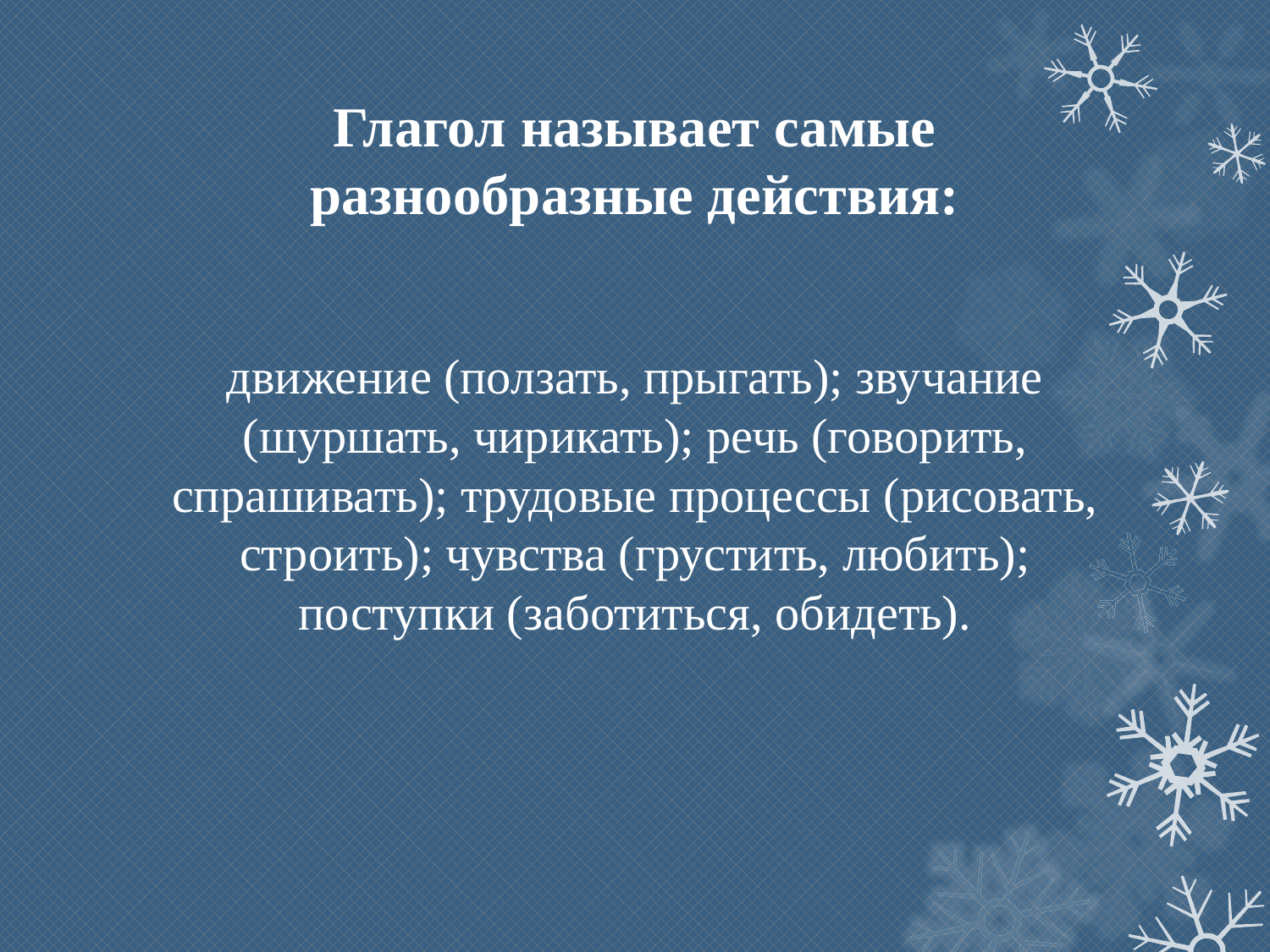

# Глагол называет самые разнообразные действия:
движение (ползать, прыгать); звучание (шуршать, чирикать); речь (говорить, спрашивать); трудовые процессы (рисовать, строить); чувства (грустить, любить); поступки (заботиться, обидеть).